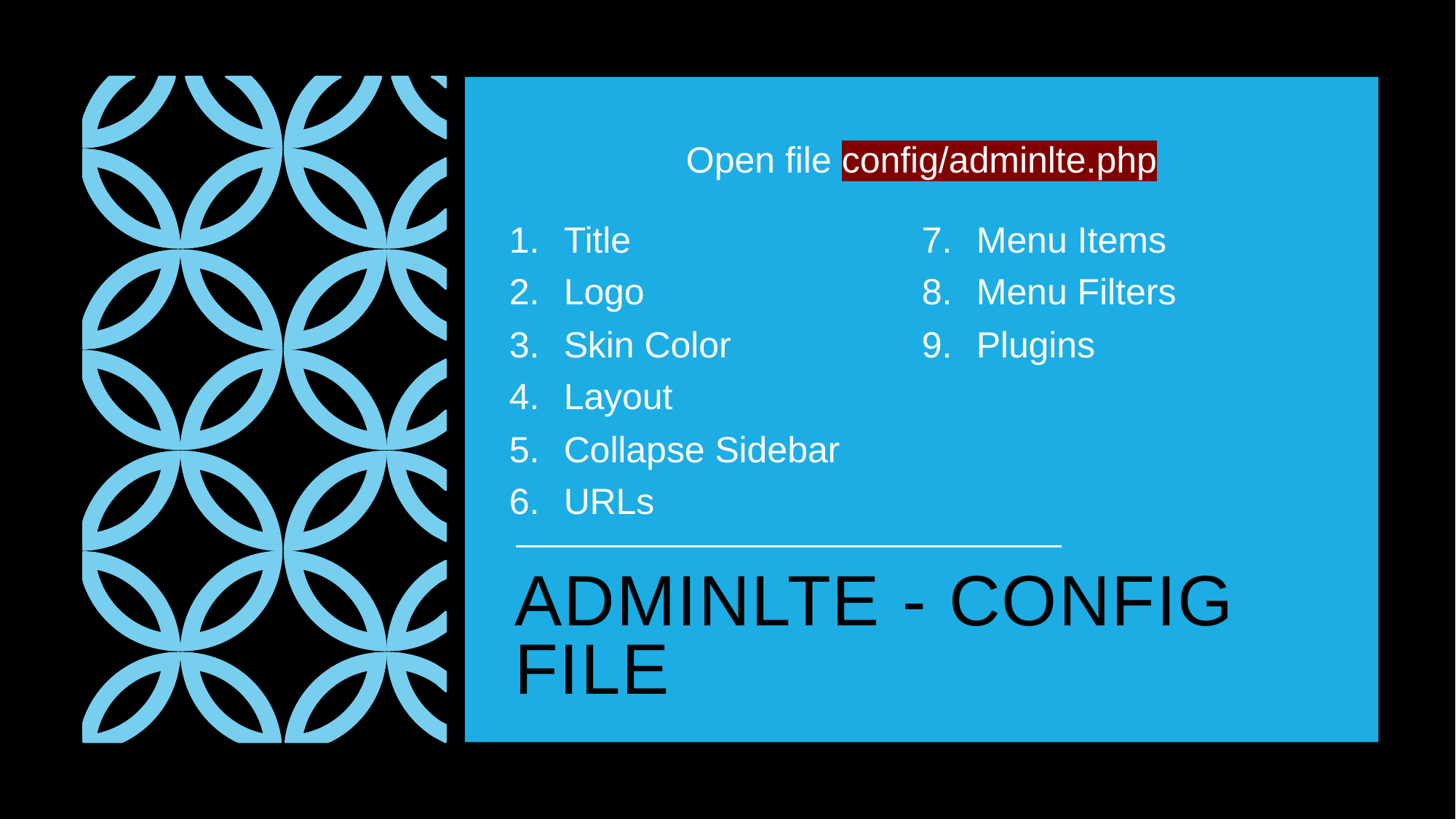

Open file config/adminlte.php
Title
Logo
Skin Color
Layout
Collapse Sidebar
URLs
Menu Items
Menu Filters
Plugins

# adminLTE - CONFIG FILE